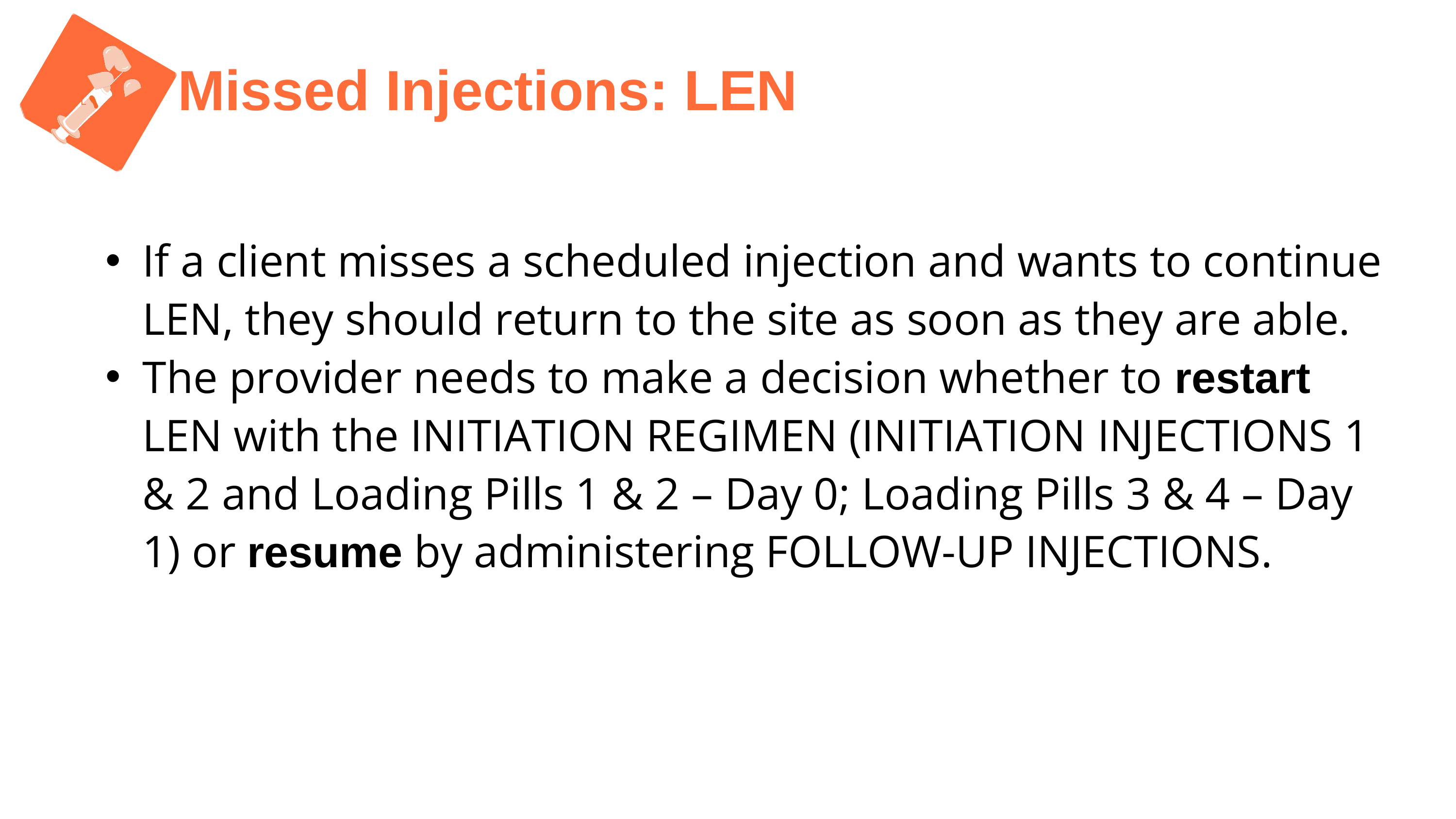

L
Missed Injections: LEN
If a client misses a scheduled injection and wants to continue LEN, they should return to the site as soon as they are able.
The provider needs to make a decision whether to restart LEN with the INITIATION REGIMEN (INITIATION INJECTIONS 1 & 2 and Loading Pills 1 & 2 – Day 0; Loading Pills 3 & 4 – Day 1) or resume by administering FOLLOW-UP INJECTIONS.